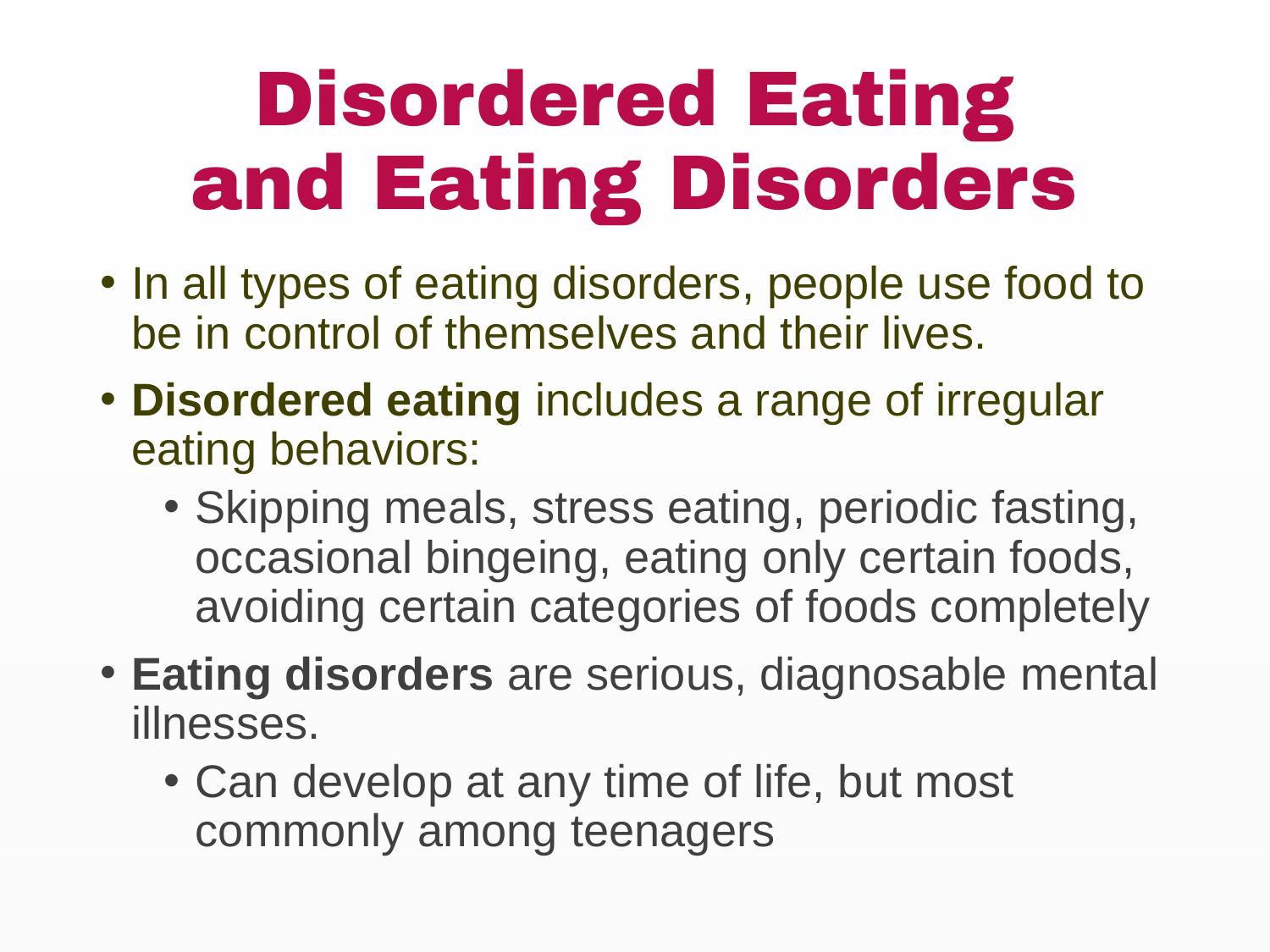

# Disordered Eating and Eating Disorders
In all types of eating disorders, people use food to be in control of themselves and their lives.
Disordered eating includes a range of irregular eating behaviors:
Skipping meals, stress eating, periodic fasting, occasional bingeing, eating only certain foods, avoiding certain categories of foods completely
Eating disorders are serious, diagnosable mental illnesses.
Can develop at any time of life, but most commonly among teenagers